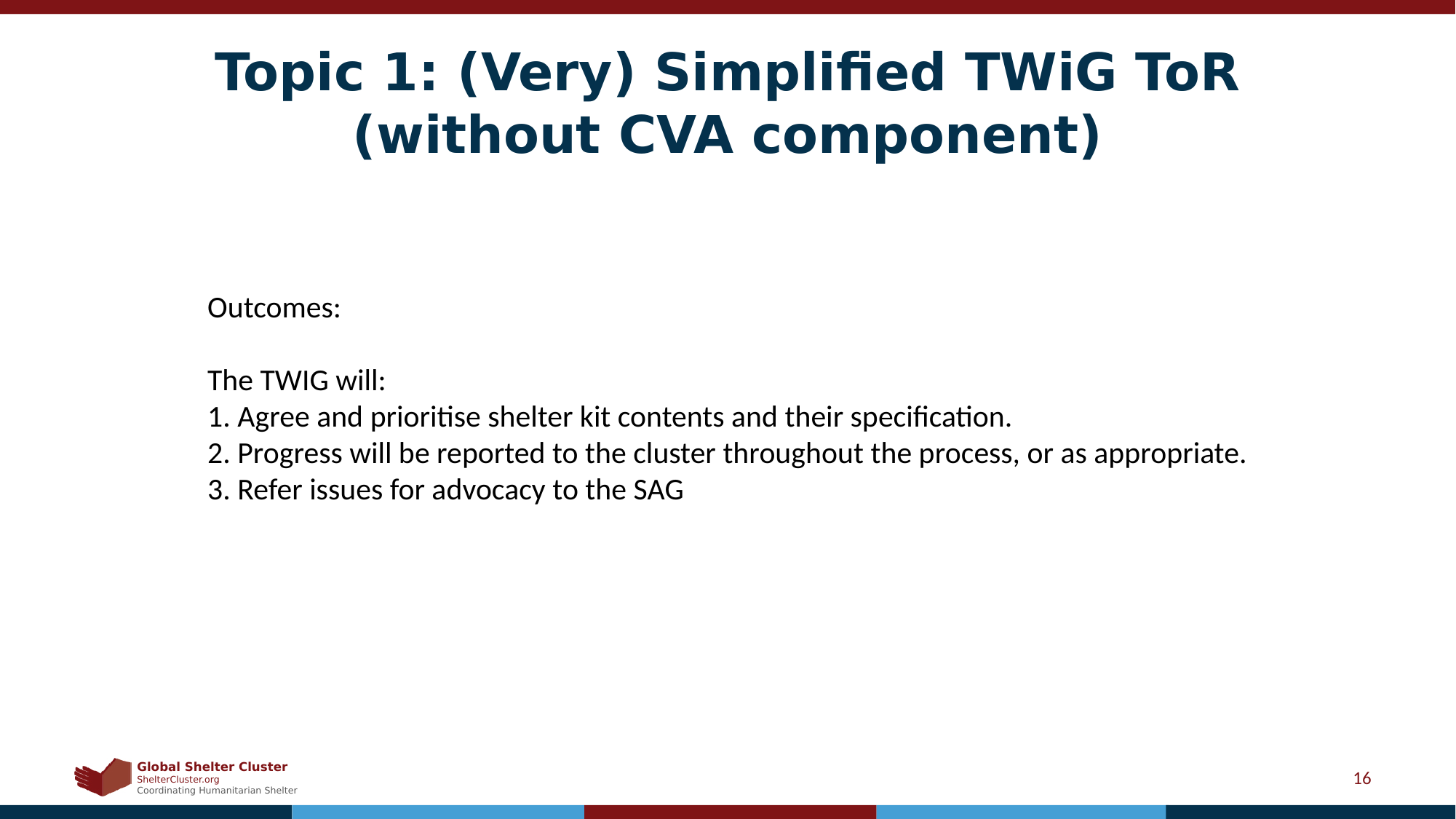

# Topic 1: (Very) Simplified TWiG ToR (without CVA component)
Outcomes:

The TWIG will:
1. Agree and prioritise shelter kit contents and their specification.
2. Progress will be reported to the cluster throughout the process, or as appropriate.
3. Refer issues for advocacy to the SAG

16